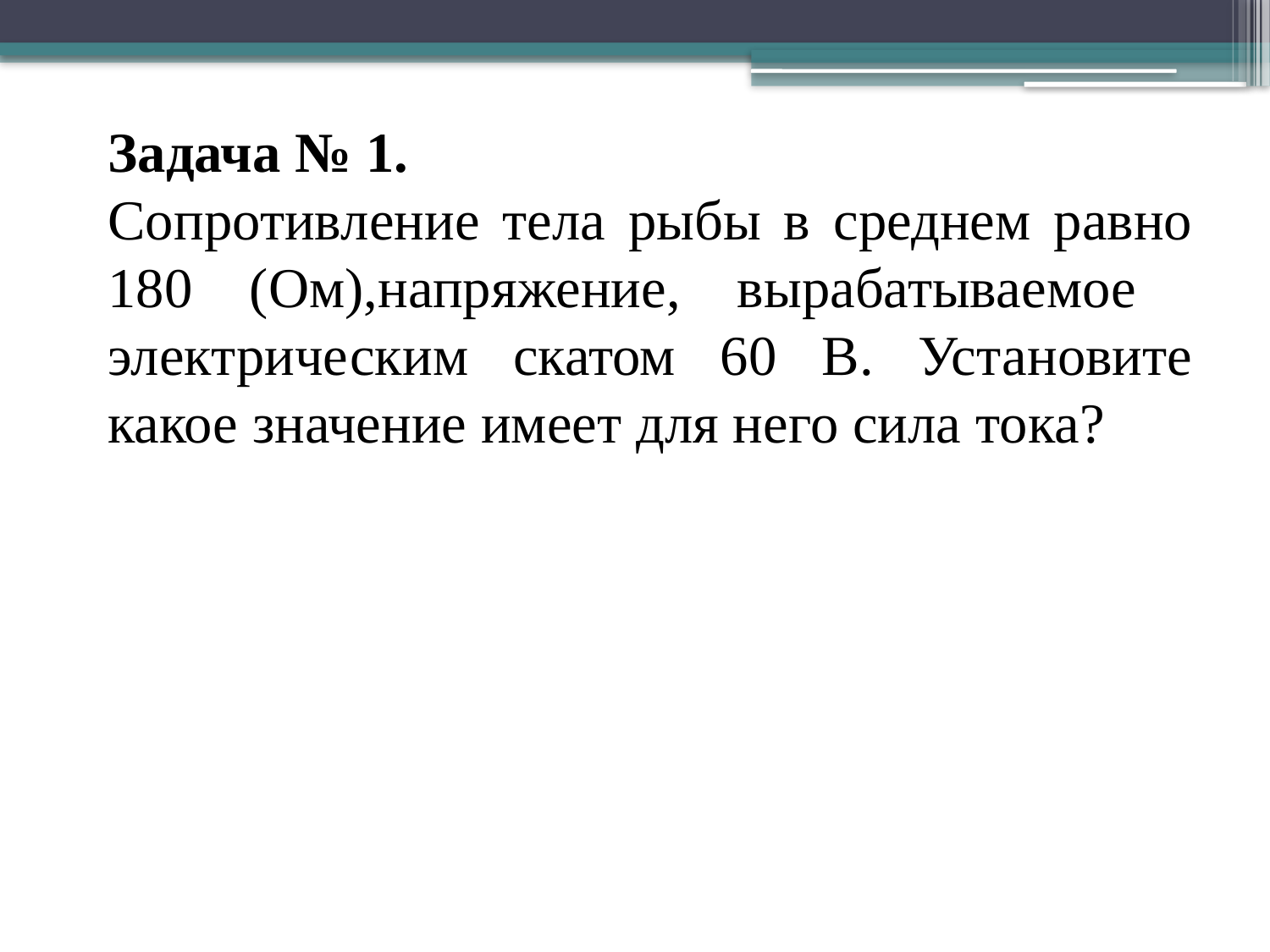

Задача № 1.
Сопротивление тела рыбы в среднем равно 180 (Ом),напряжение, вырабатываемое  электрическим скатом 60 В. Установите какое значение имеет для него сила тока?